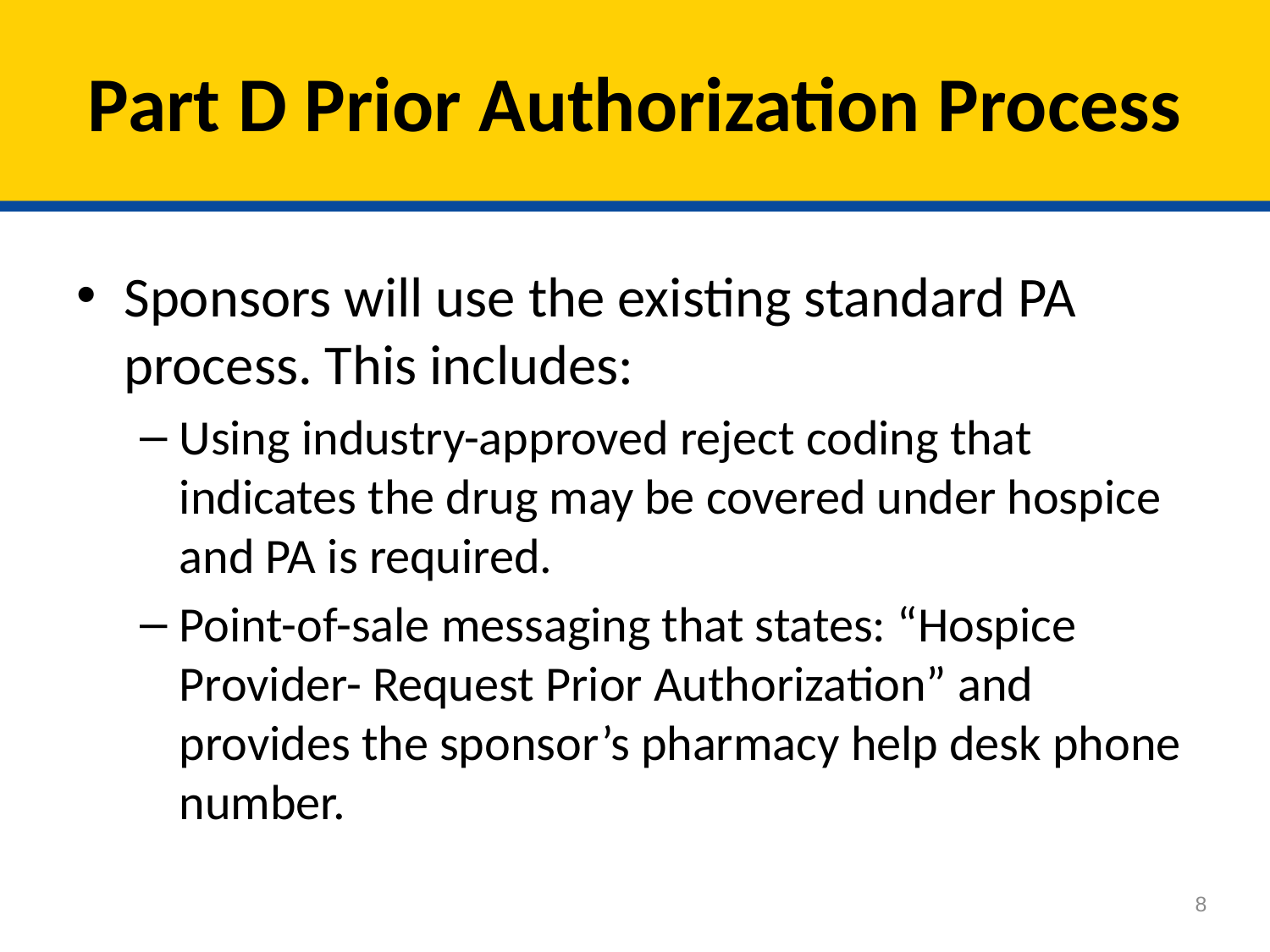

# Part D Prior Authorization Process
Sponsors will use the existing standard PA process. This includes:
Using industry-approved reject coding that indicates the drug may be covered under hospice and PA is required.
Point-of-sale messaging that states: “Hospice Provider- Request Prior Authorization” and provides the sponsor’s pharmacy help desk phone number.

8